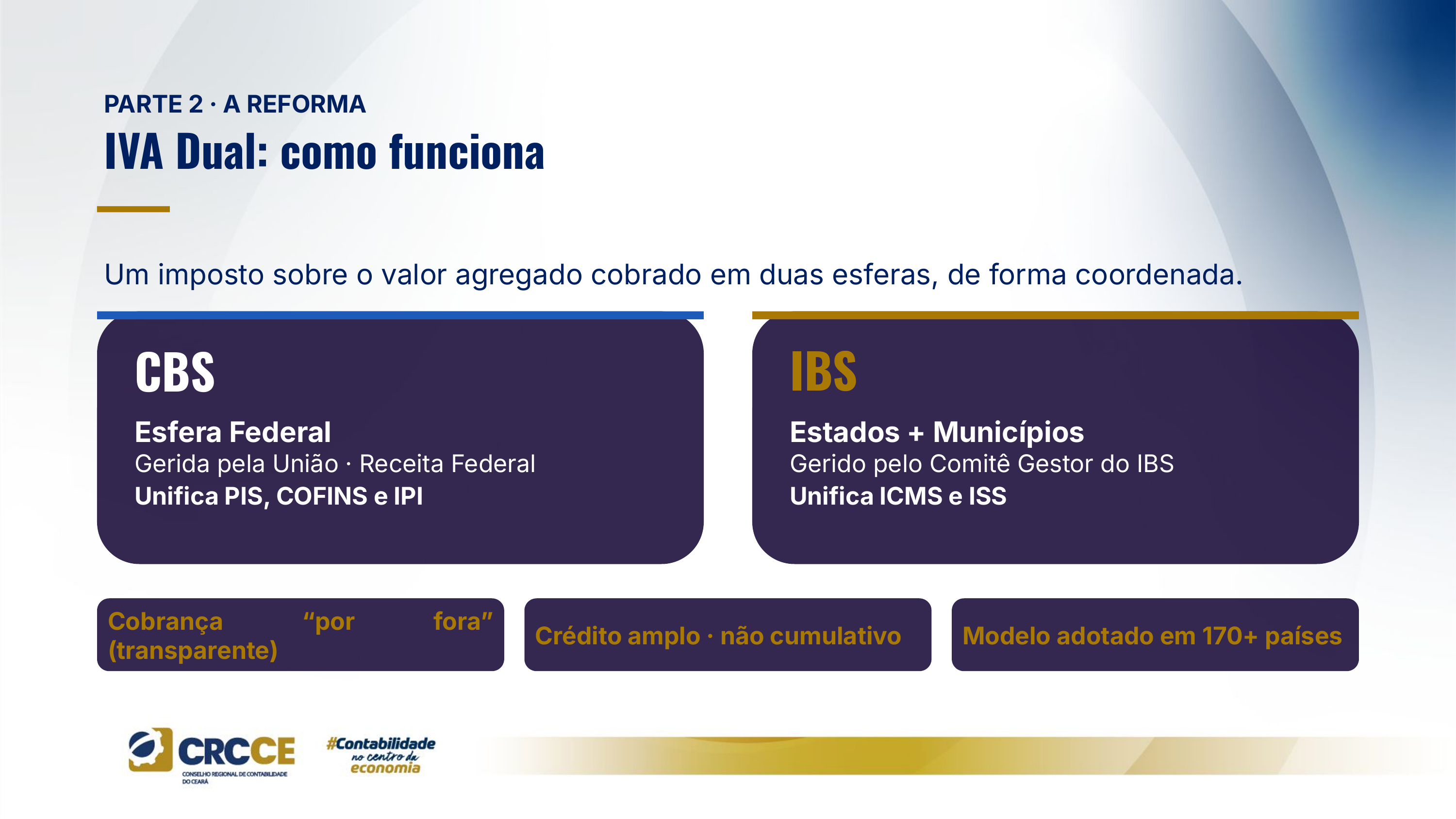

PARTE 2 · A REFORMA
IVA Dual: como funciona

Um imposto sobre o valor agregado cobrado em duas esferas, de forma coordenada.

IBS
CBS
+
Esfera Federal
Estados + Municípios
Gerida pela União · Receita Federal
Gerido pelo Comitê Gestor do IBS
Unifica PIS, COFINS e IPI
Unifica ICMS e ISS
Cobrança “por fora” (transparente)
Crédito amplo · não cumulativo
Modelo adotado em 170+ países